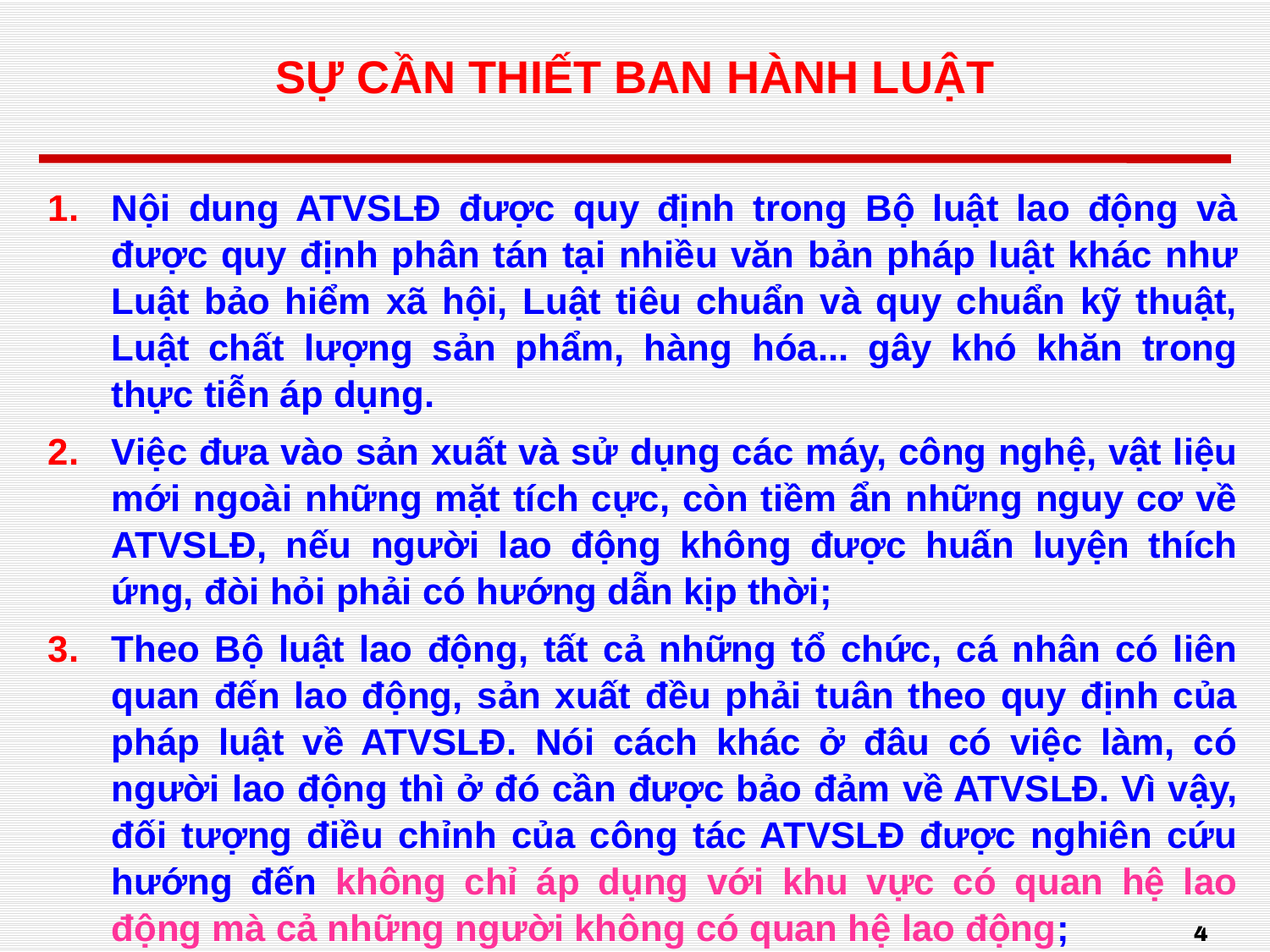

# SỰ CẦN THIẾT BAN HÀNH LUẬT
Nội dung ATVSLĐ được quy định trong Bộ luật lao động và được quy định phân tán tại nhiều văn bản pháp luật khác như Luật bảo hiểm xã hội, Luật tiêu chuẩn và quy chuẩn kỹ thuật, Luật chất lượng sản phẩm, hàng hóa... gây khó khăn trong thực tiễn áp dụng.
Việc đưa vào sản xuất và sử dụng các máy, công nghệ, vật liệu mới ngoài những mặt tích cực, còn tiềm ẩn những nguy cơ về ATVSLĐ, nếu người lao động không được huấn luyện thích ứng, đòi hỏi phải có hướng dẫn kịp thời;
Theo Bộ luật lao động, tất cả những tổ chức, cá nhân có liên quan đến lao động, sản xuất đều phải tuân theo quy định của pháp luật về ATVSLĐ. Nói cách khác ở đâu có việc làm, có người lao động thì ở đó cần được bảo đảm về ATVSLĐ. Vì vậy, đối tượng điều chỉnh của công tác ATVSLĐ được nghiên cứu hướng đến không chỉ áp dụng với khu vực có quan hệ lao động mà cả những người không có quan hệ lao động;